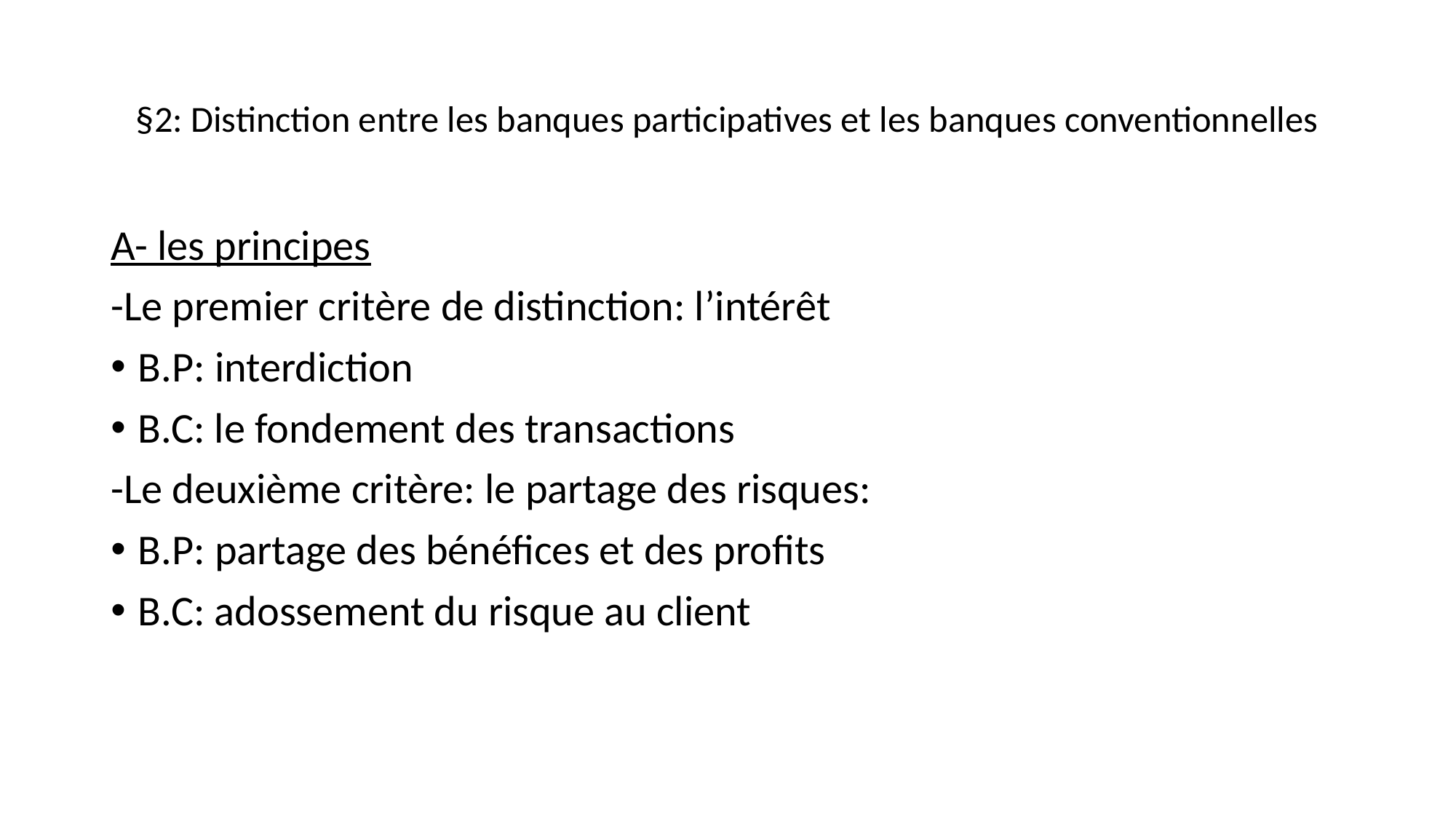

# §2: Distinction entre les banques participatives et les banques conventionnelles
A- les principes
-Le premier critère de distinction: l’intérêt
B.P: interdiction
B.C: le fondement des transactions
-Le deuxième critère: le partage des risques:
B.P: partage des bénéfices et des profits
B.C: adossement du risque au client